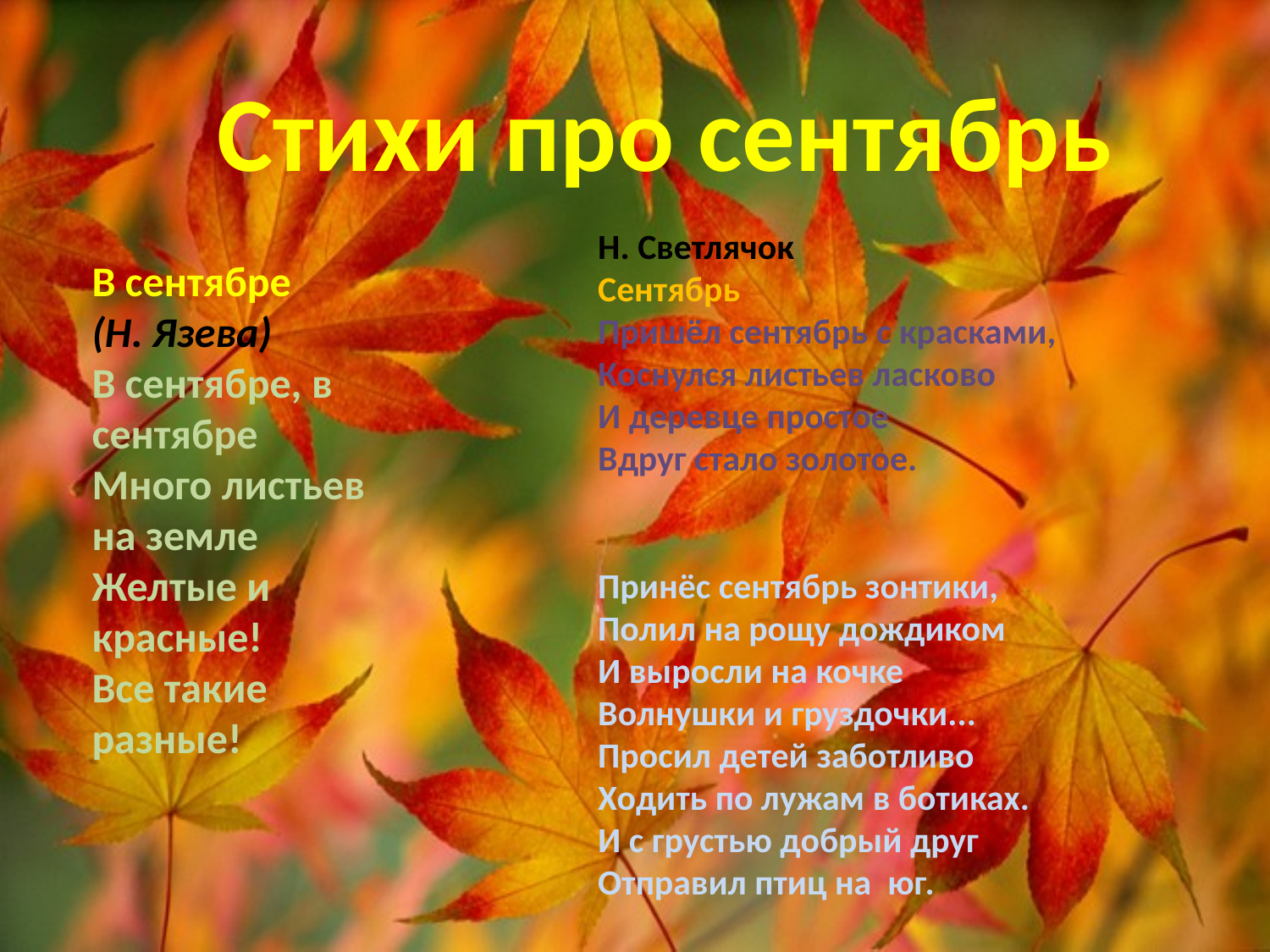

Стихи про сентябрь
Н. Светлячок
Сентябрь
Пришёл сентябрь с красками,
Коснулся листьев ласково
И деревце простое
Вдруг стало золотое.
Принёс сентябрь зонтики,
Полил на рощу дождиком
И выросли на кочке
Волнушки и груздочки...
Просил детей заботливо
Ходить по лужам в ботиках.
И с грустью добрый друг
Отправил птиц на  юг.
В сентябре
(Н. Язева)
В сентябре, в сентябре
Много листьев на земле
Желтые и красные!
Все такие разные!